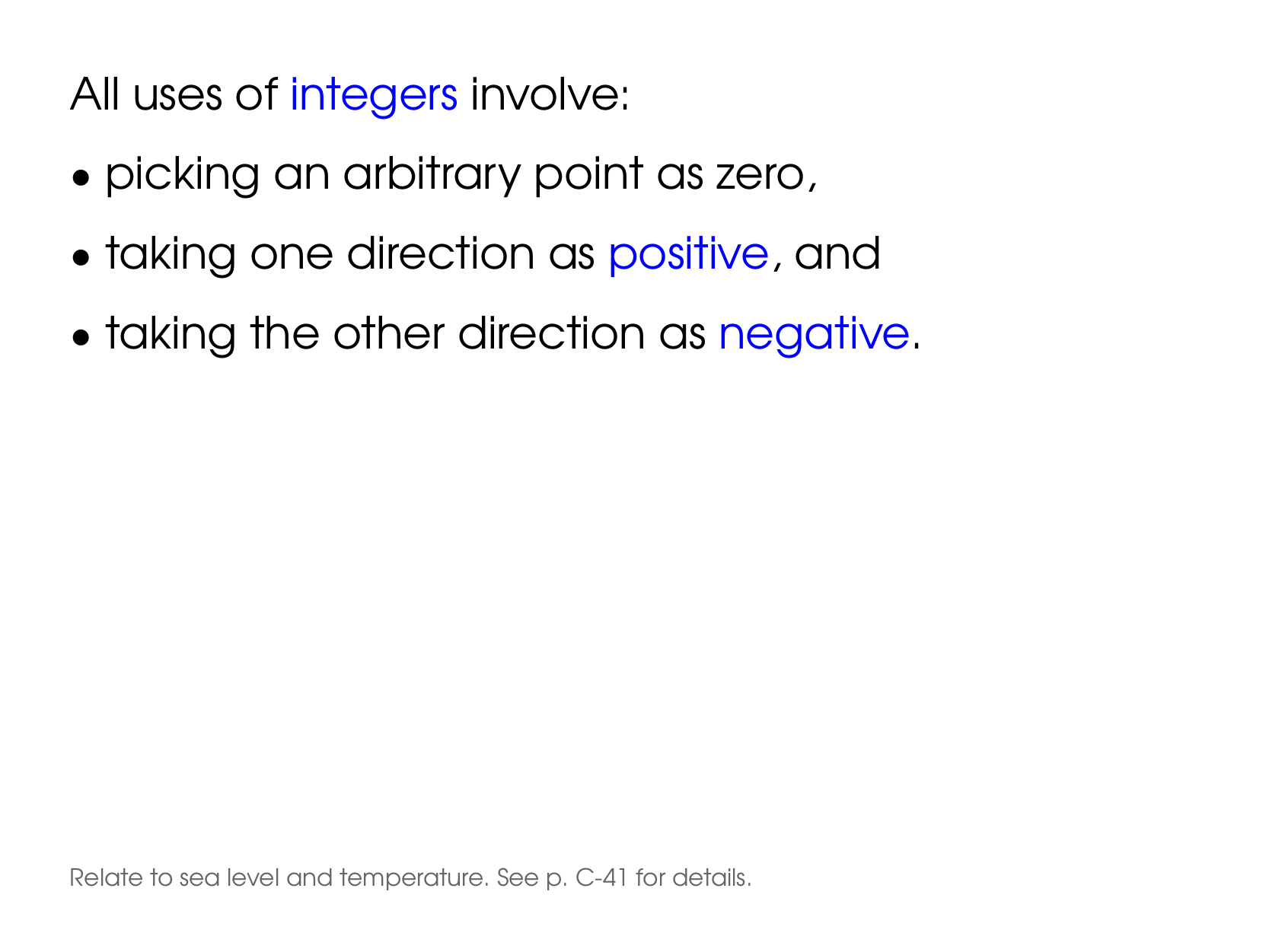

All uses of integers involve:
• picking an arbitrary point as zero,
• taking one direction as positive, and
• taking the other direction as negative.
Relate to sea level and temperature. See p. C-41 for details.